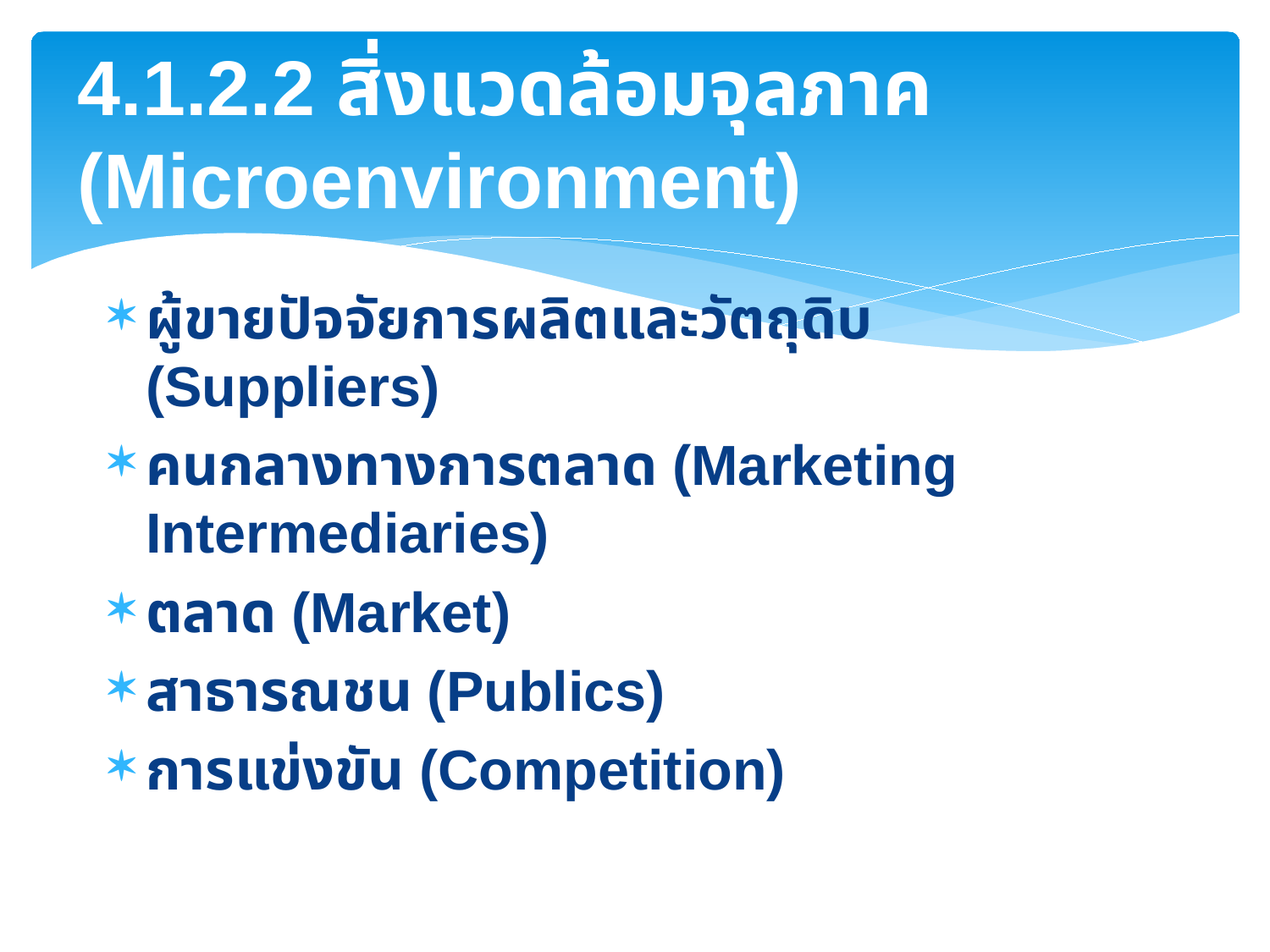

# 4.1.2.2 สิ่งแวดล้อมจุลภาค (Microenvironment)
ผู้ขายปัจจัยการผลิตและวัตถุดิบ (Suppliers)
คนกลางทางการตลาด (Marketing Intermediaries)
ตลาด (Market)
สาธารณชน (Publics)
การแข่งขัน (Competition)